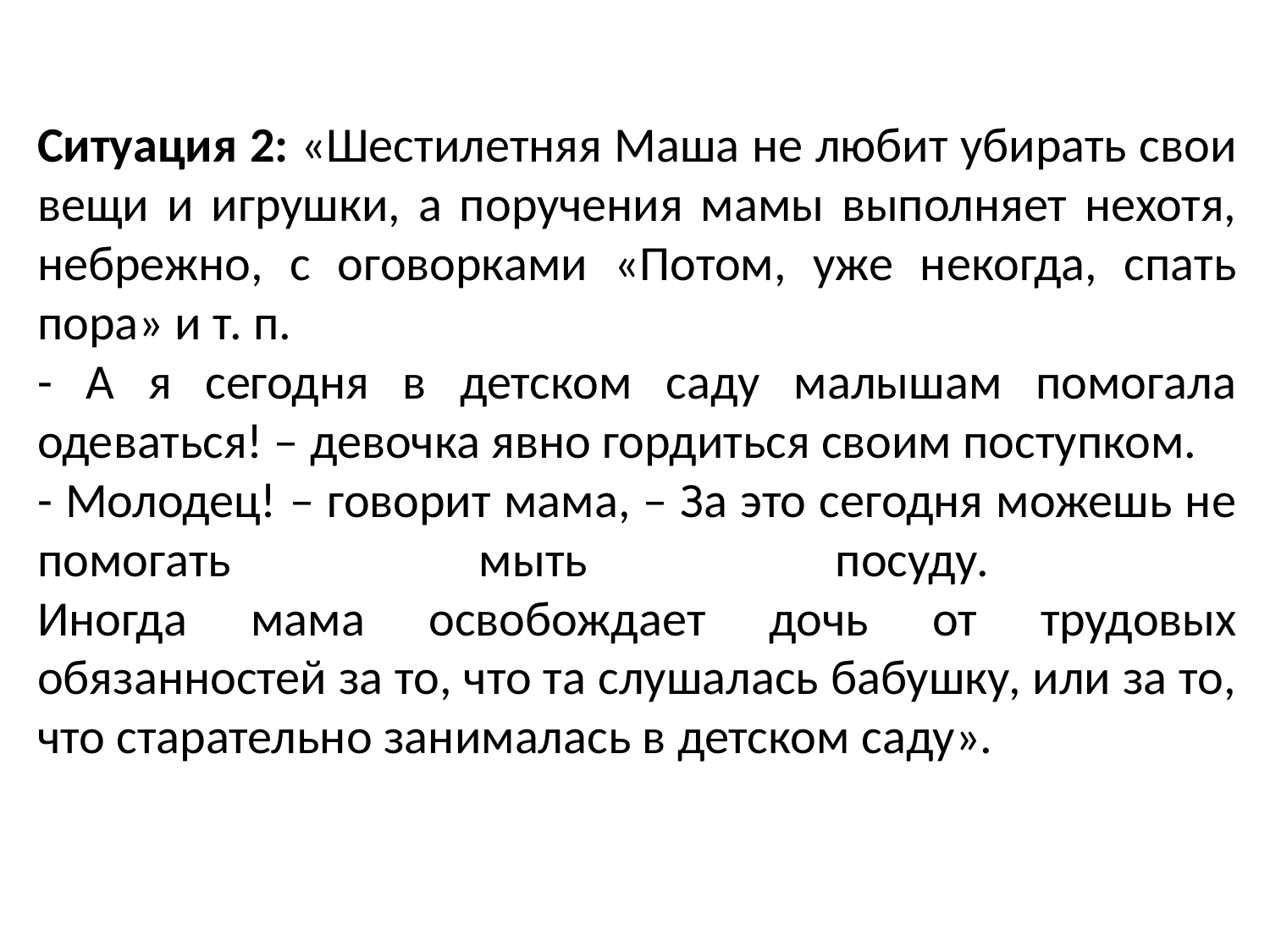

Ситуация 2: «Шестилетняя Маша не любит убирать свои вещи и игрушки, а поручения мамы выполняет нехотя, небрежно, с оговорками «Потом, уже некогда, спать пора» и т. п.
- А я сегодня в детском саду малышам помогала одеваться! – девочка явно гордиться своим поступком.
- Молодец! – говорит мама, – За это сегодня можешь не помогать мыть посуду.
Иногда мама освобождает дочь от трудовых обязанностей за то, что та слушалась бабушку, или за то, что старательно занималась в детском саду».